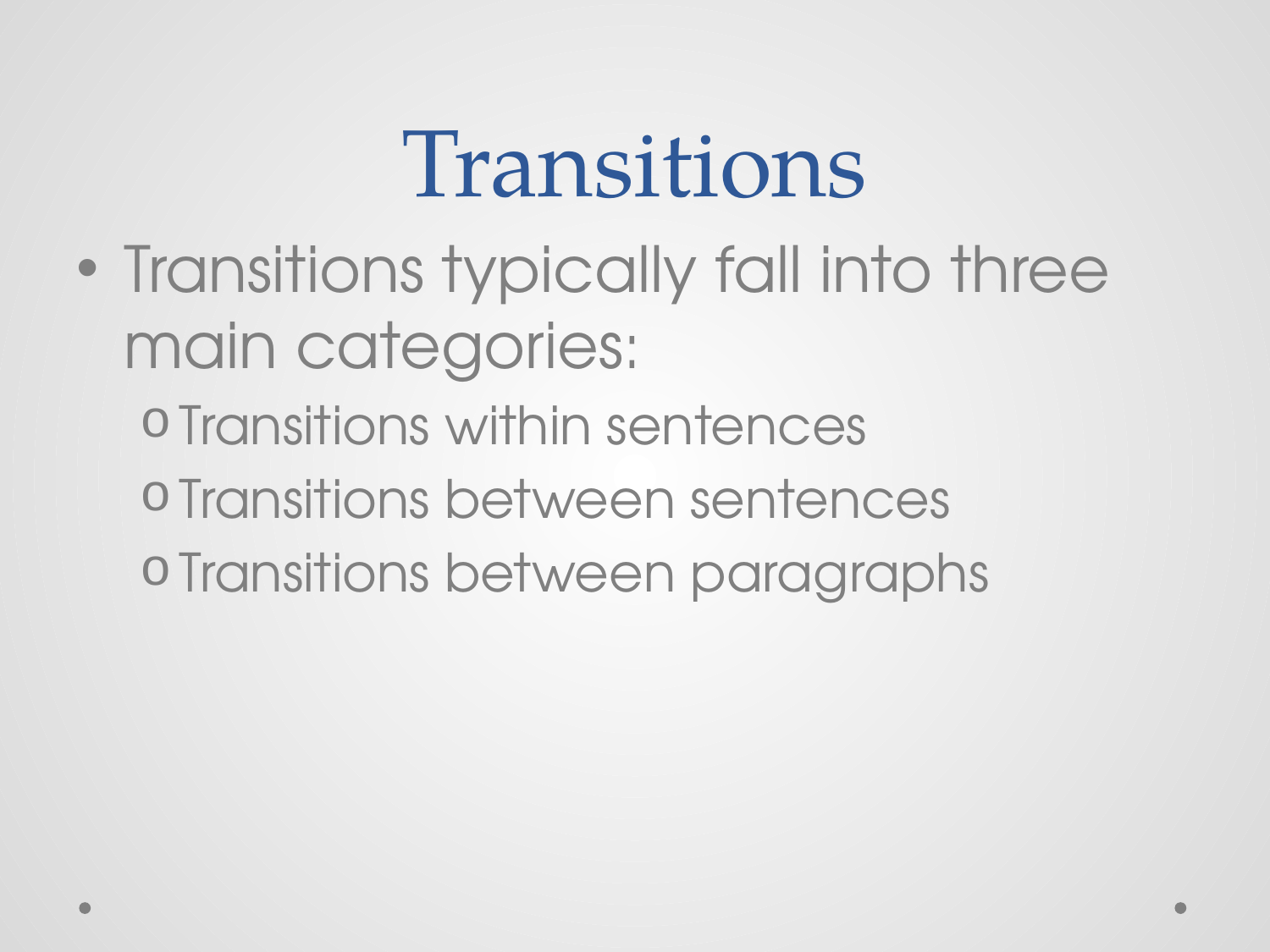

# Transitions
Transitions typically fall into three main categories:
Transitions within sentences
Transitions between sentences
Transitions between paragraphs